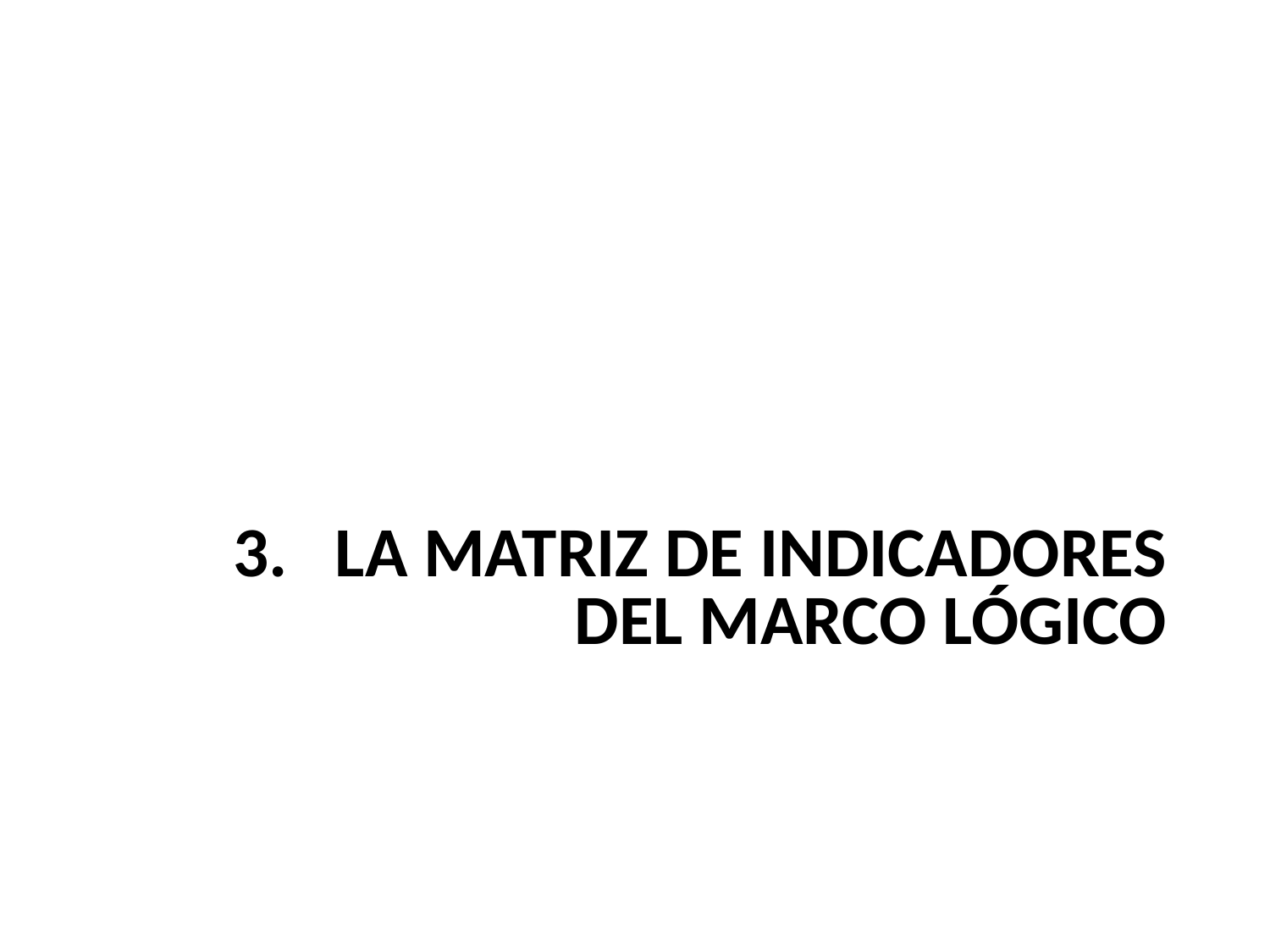

# 3.   La matriz de indicadores del marco lógico